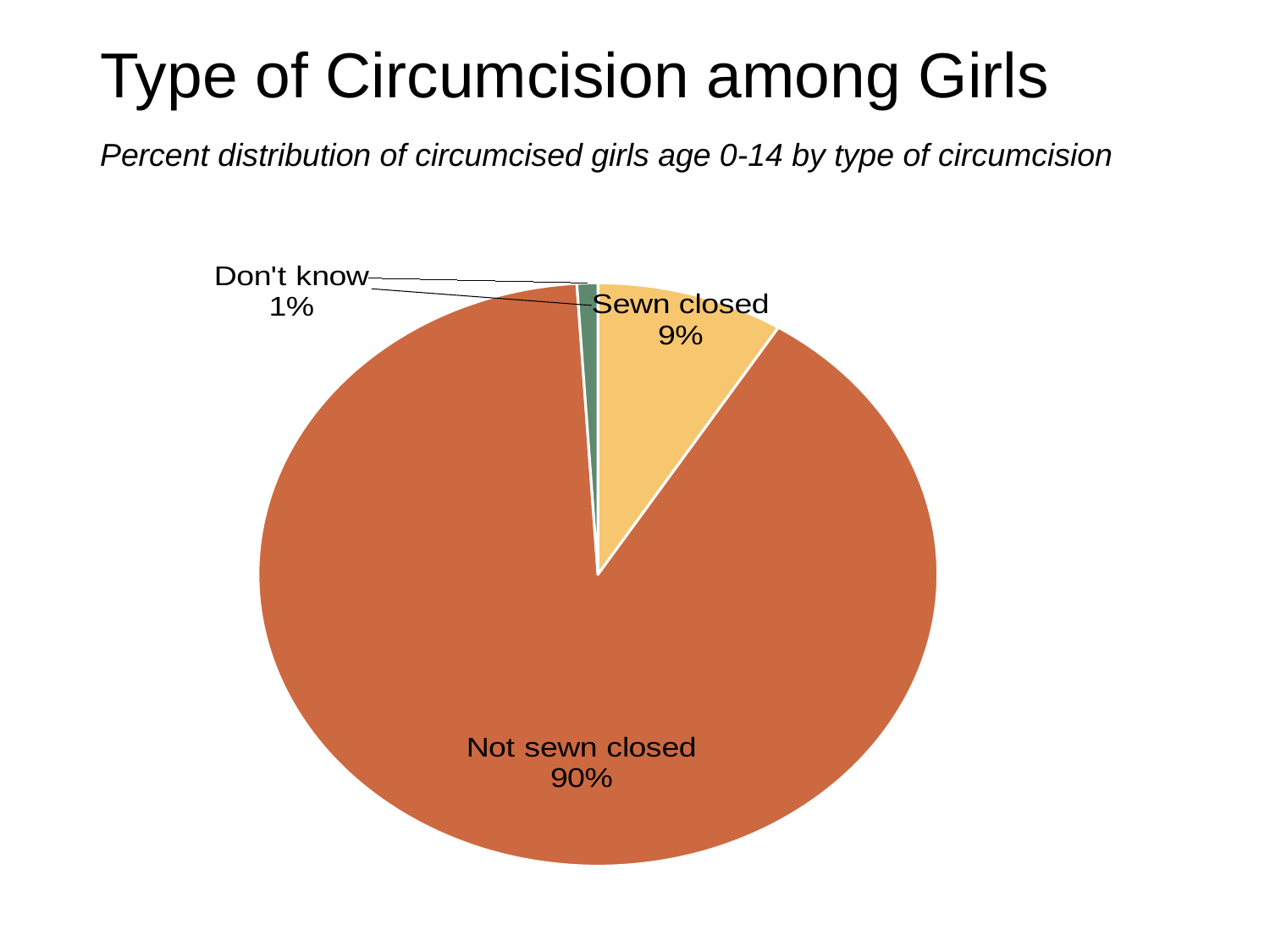

# Type of Circumcision among Girls
Percent distribution of circumcised girls age 0-14 by type of circumcision

### Chart

| Category | Sales |
|---|---|
| Sewn closed | 9.0 |
| Not sewn closed | 91.0 |
| Don't know | 1.0 |